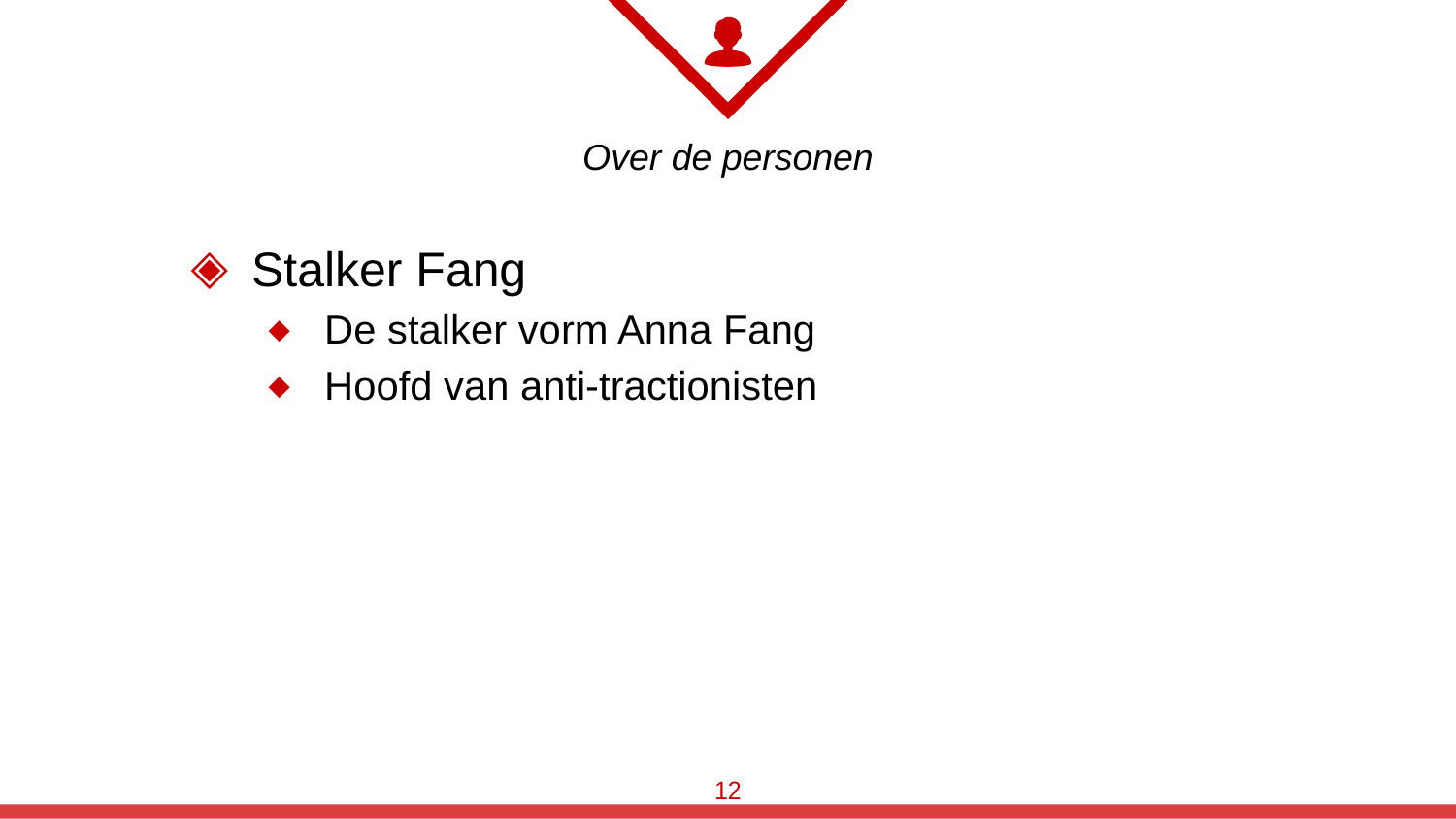

# Over de personen
Stalker Fang
De stalker vorm Anna Fang
Hoofd van anti-tractionisten

12